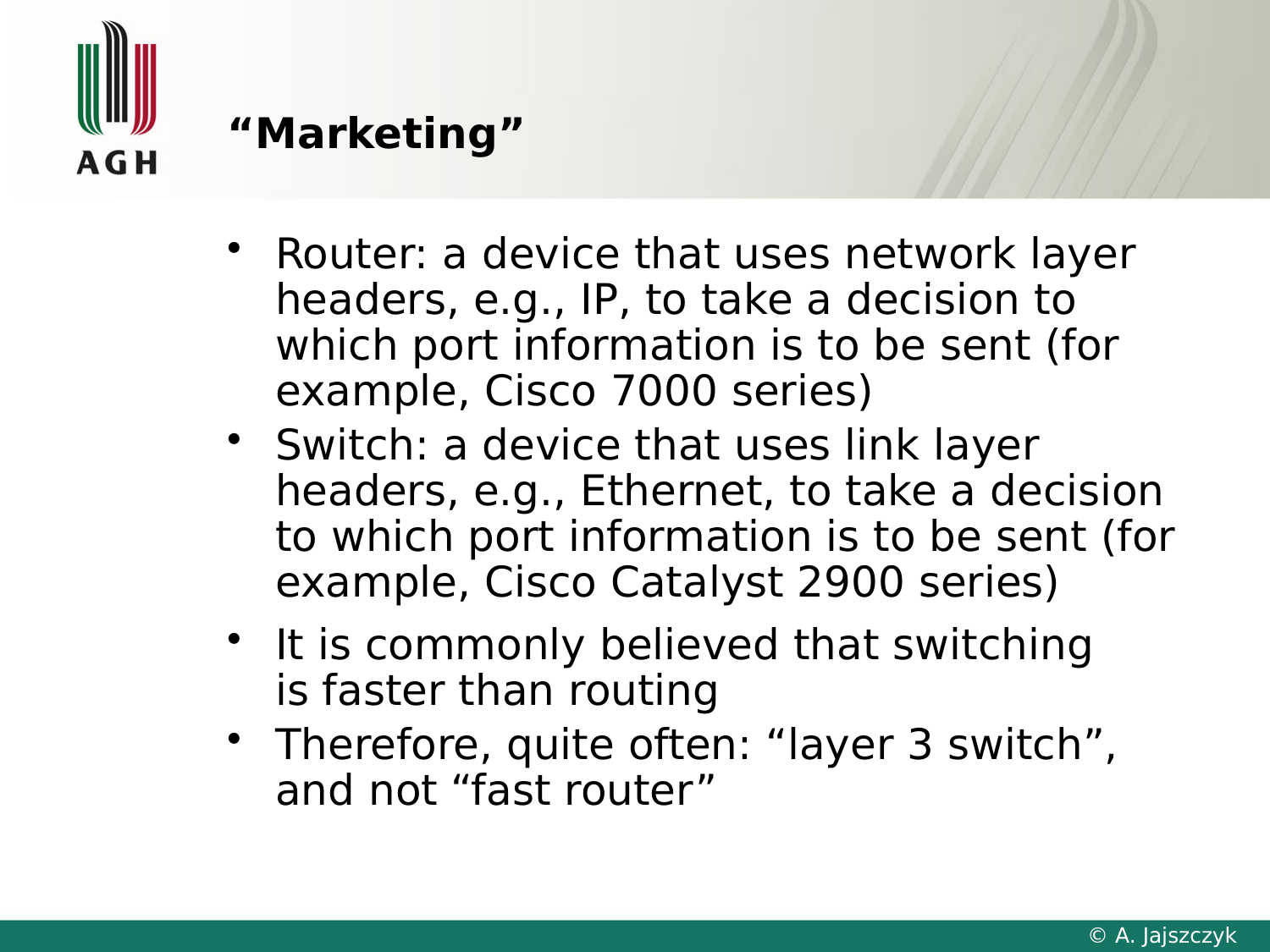

# “Marketing”
Router: a device that uses network layer headers, e.g., IP, to take a decision to which port information is to be sent (for example, Cisco 7000 series)
Switch: a device that uses link layer headers, e.g., Ethernet, to take a decision to which port information is to be sent (for example, Cisco Catalyst 2900 series)
It is commonly believed that switching
is faster than routing
Therefore, quite often: “layer 3 switch”, and not “fast router”